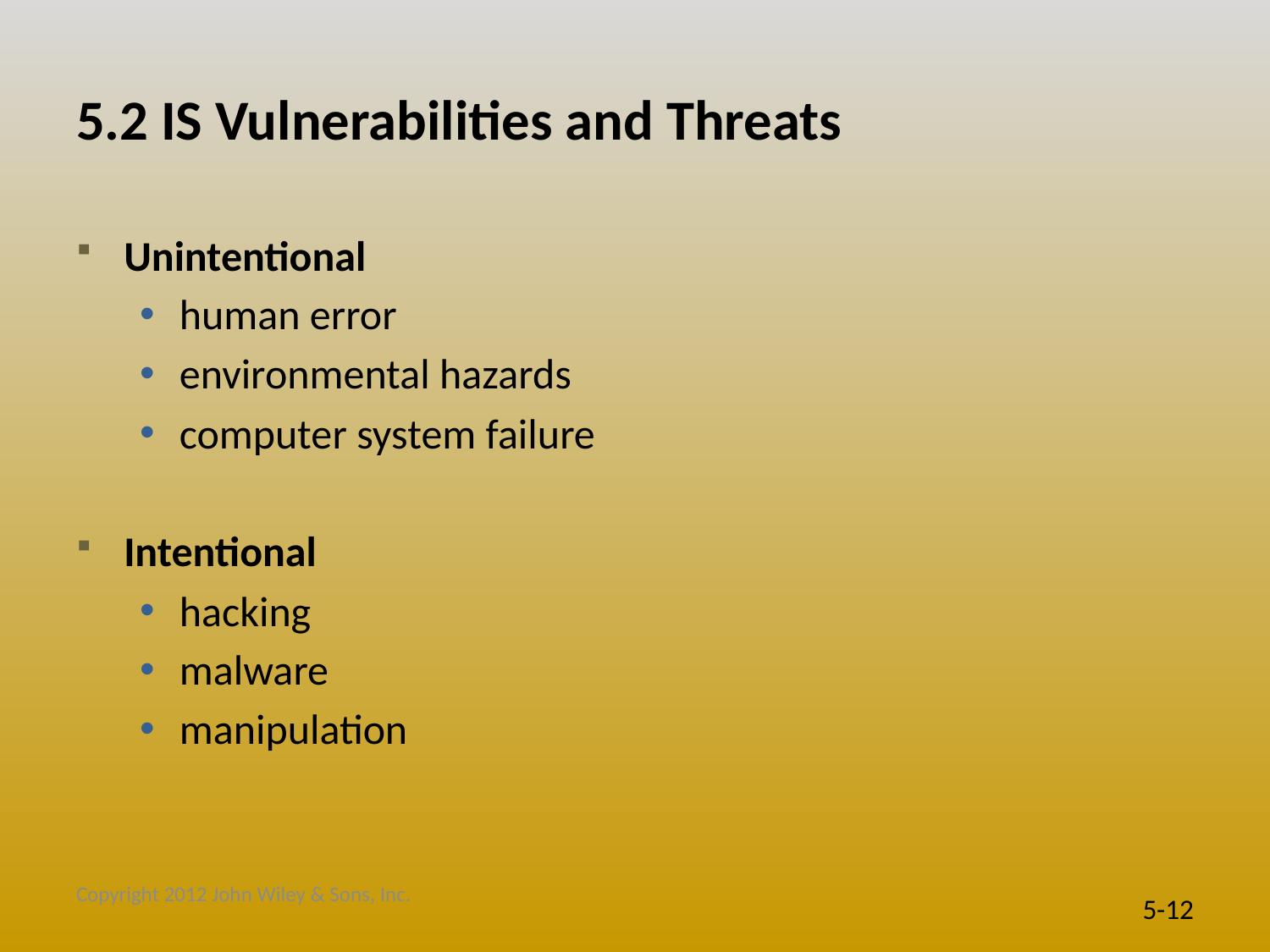

# 5.2 IS Vulnerabilities and Threats
Unintentional
human error
environmental hazards
computer system failure

Intentional
hacking
malware
manipulation
Copyright 2012 John Wiley & Sons, Inc.
5-12